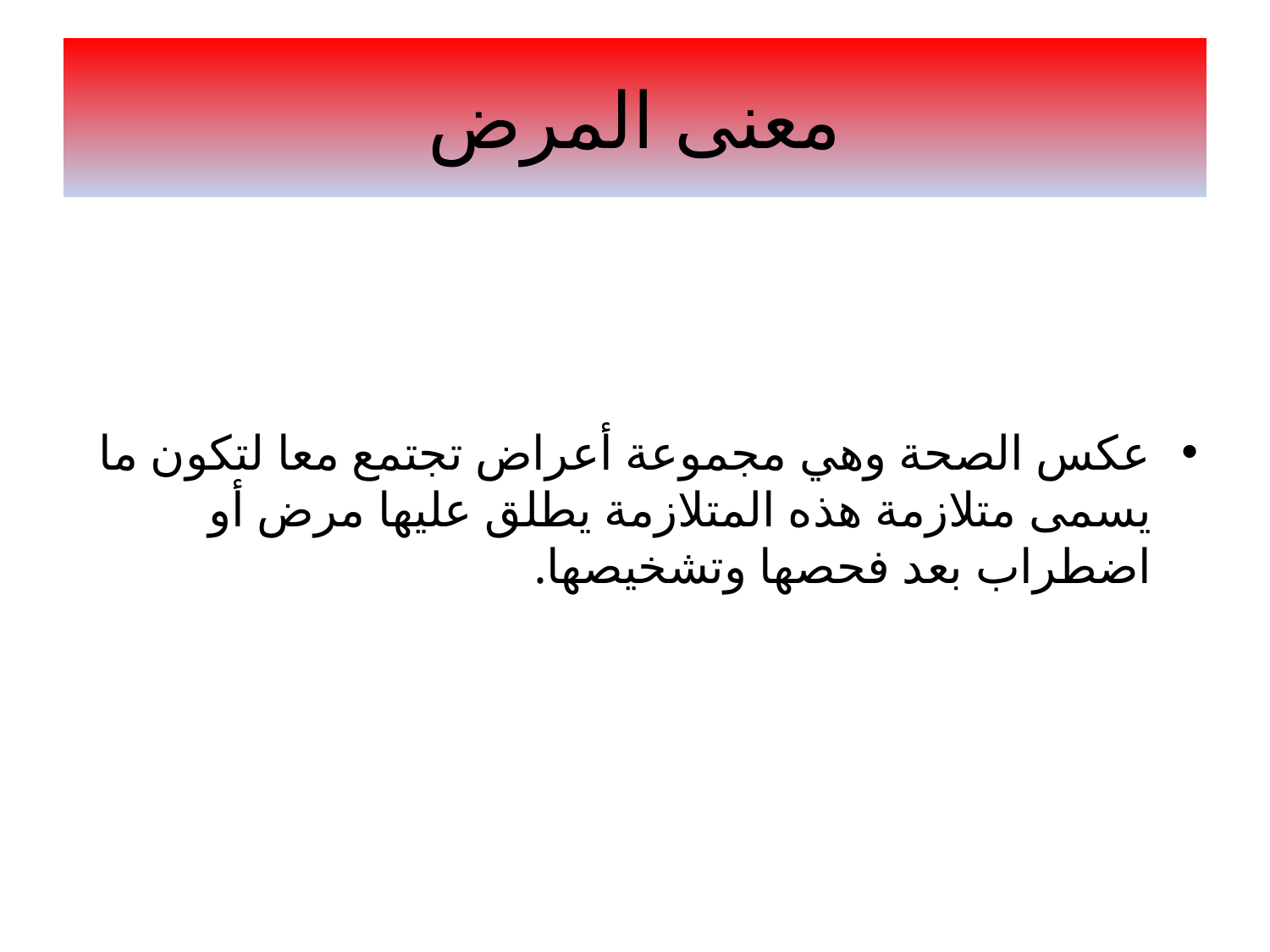

# معنى المرض
عكس الصحة وهي مجموعة أعراض تجتمع معا لتكون ما يسمى متلازمة هذه المتلازمة يطلق عليها مرض أو اضطراب بعد فحصها وتشخيصها.